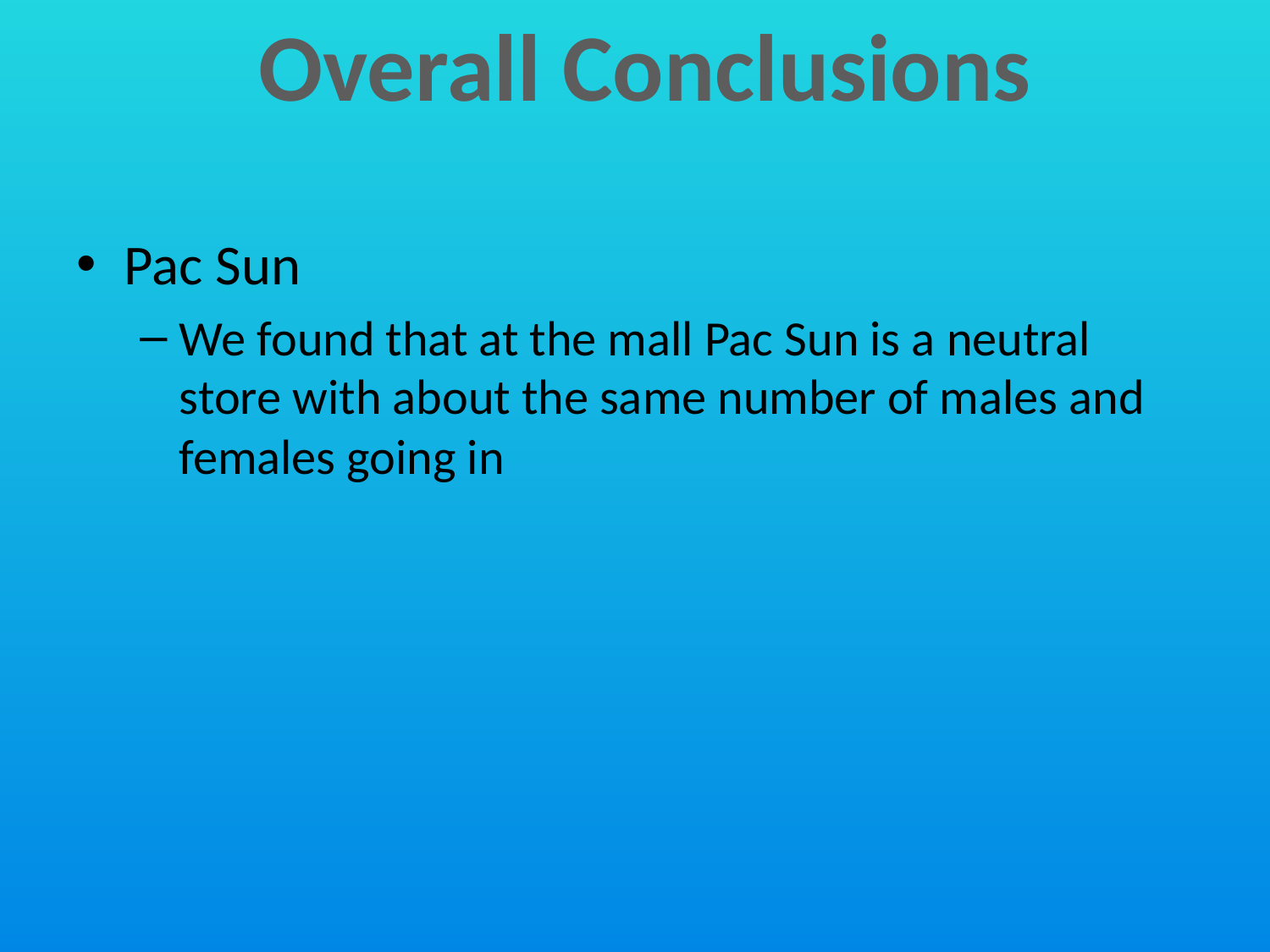

Overall Conclusions

Pac Sun
We found that at the mall Pac Sun is a neutral store with about the same number of males and females going in